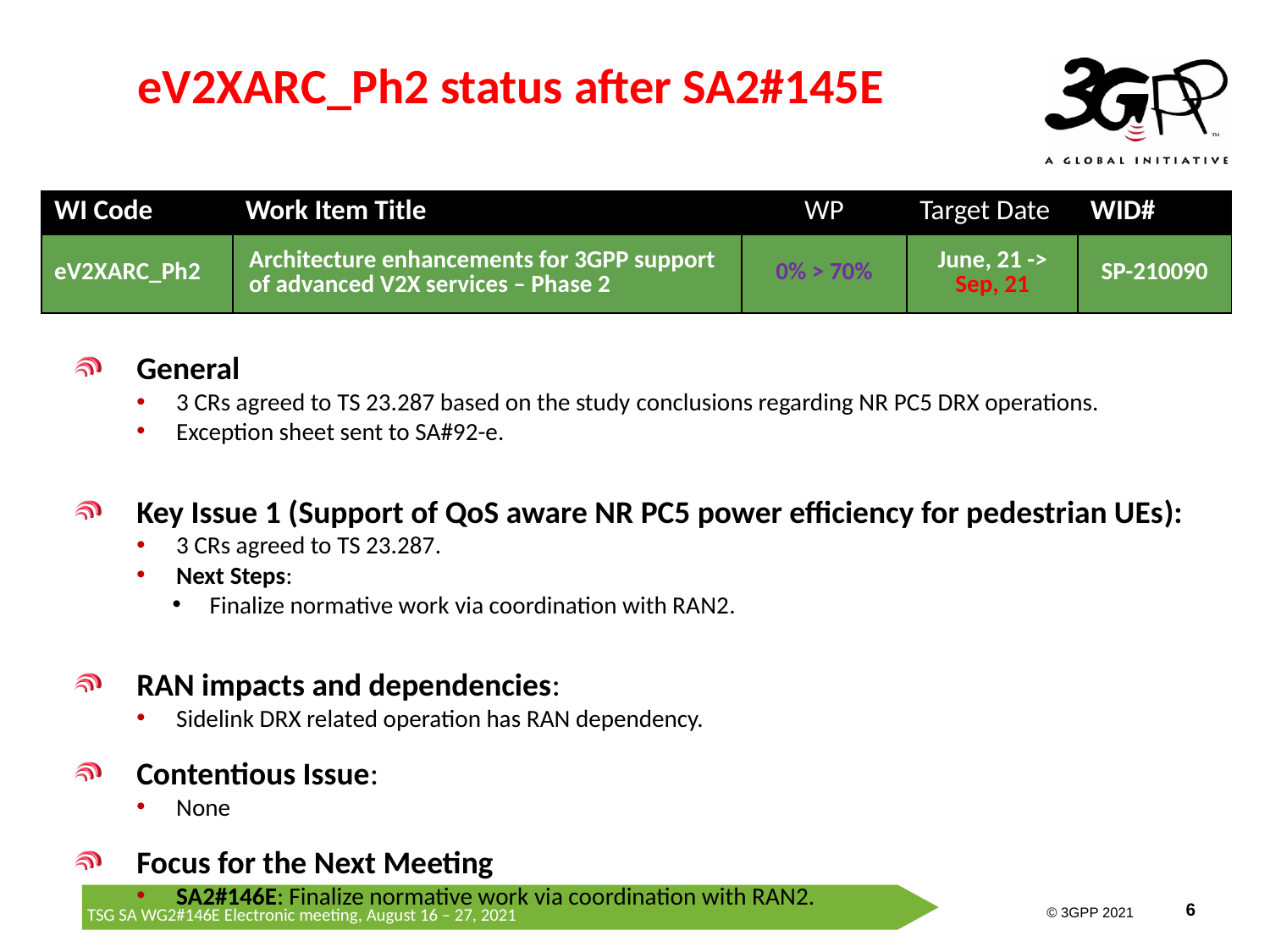

# eV2XARC_Ph2 status after SA2#145E
| WI Code | Work Item Title | WP | Target Date | WID# |
| --- | --- | --- | --- | --- |
| eV2XARC\_Ph2 | Architecture enhancements for 3GPP support of advanced V2X services – Phase 2 | 0% > 70% | June, 21 -> Sep, 21 | SP-210090 |
General
3 CRs agreed to TS 23.287 based on the study conclusions regarding NR PC5 DRX operations.
Exception sheet sent to SA#92-e.

Key Issue 1 (Support of QoS aware NR PC5 power efficiency for pedestrian UEs):
3 CRs agreed to TS 23.287.
Next Steps:
Finalize normative work via coordination with RAN2.

RAN impacts and dependencies:
Sidelink DRX related operation has RAN dependency.

Contentious Issue:
None

Focus for the Next Meeting
SA2#146E: Finalize normative work via coordination with RAN2.